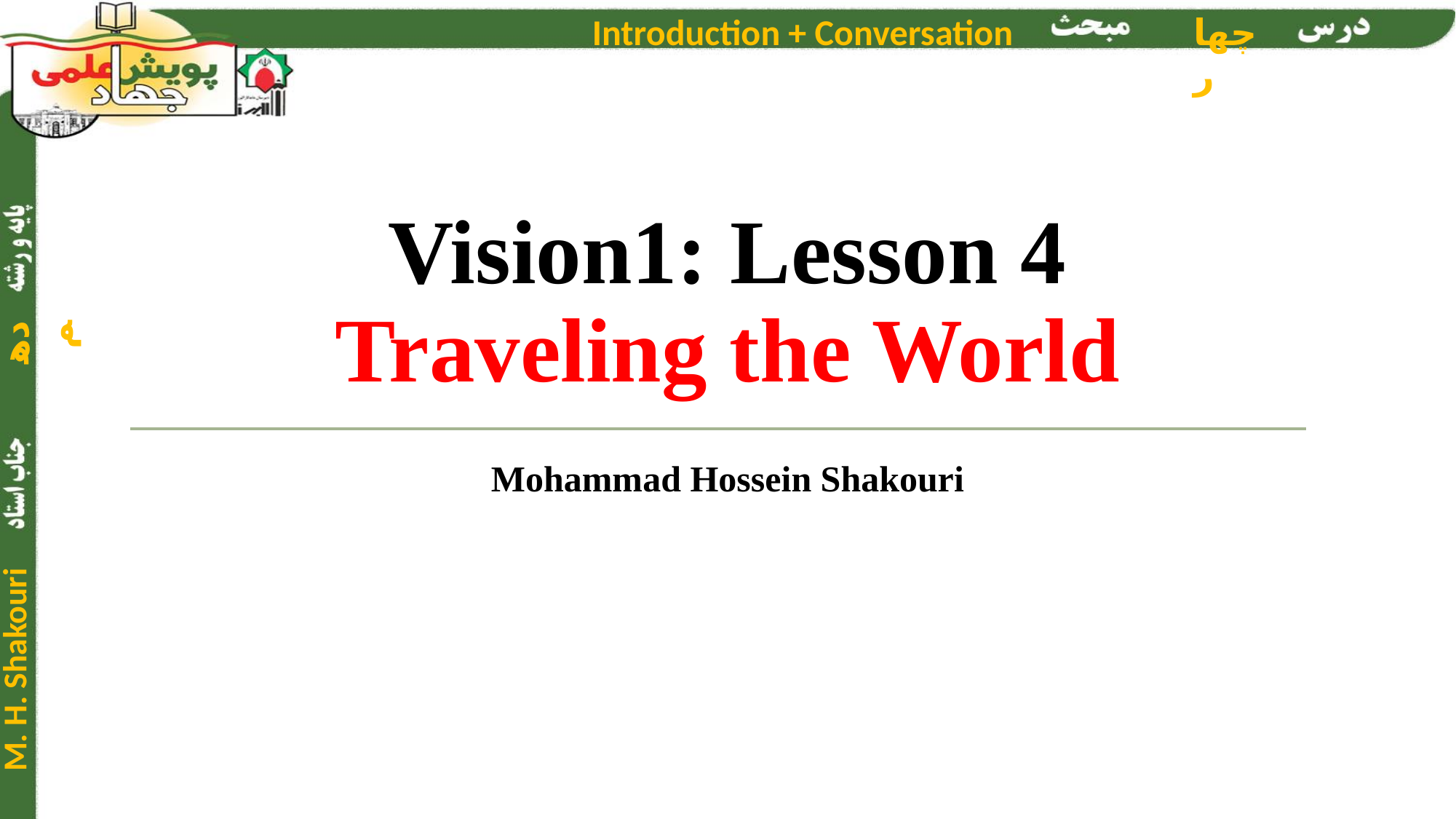

# Vision1: Lesson 4 Traveling the World
Mohammad Hossein Shakouri